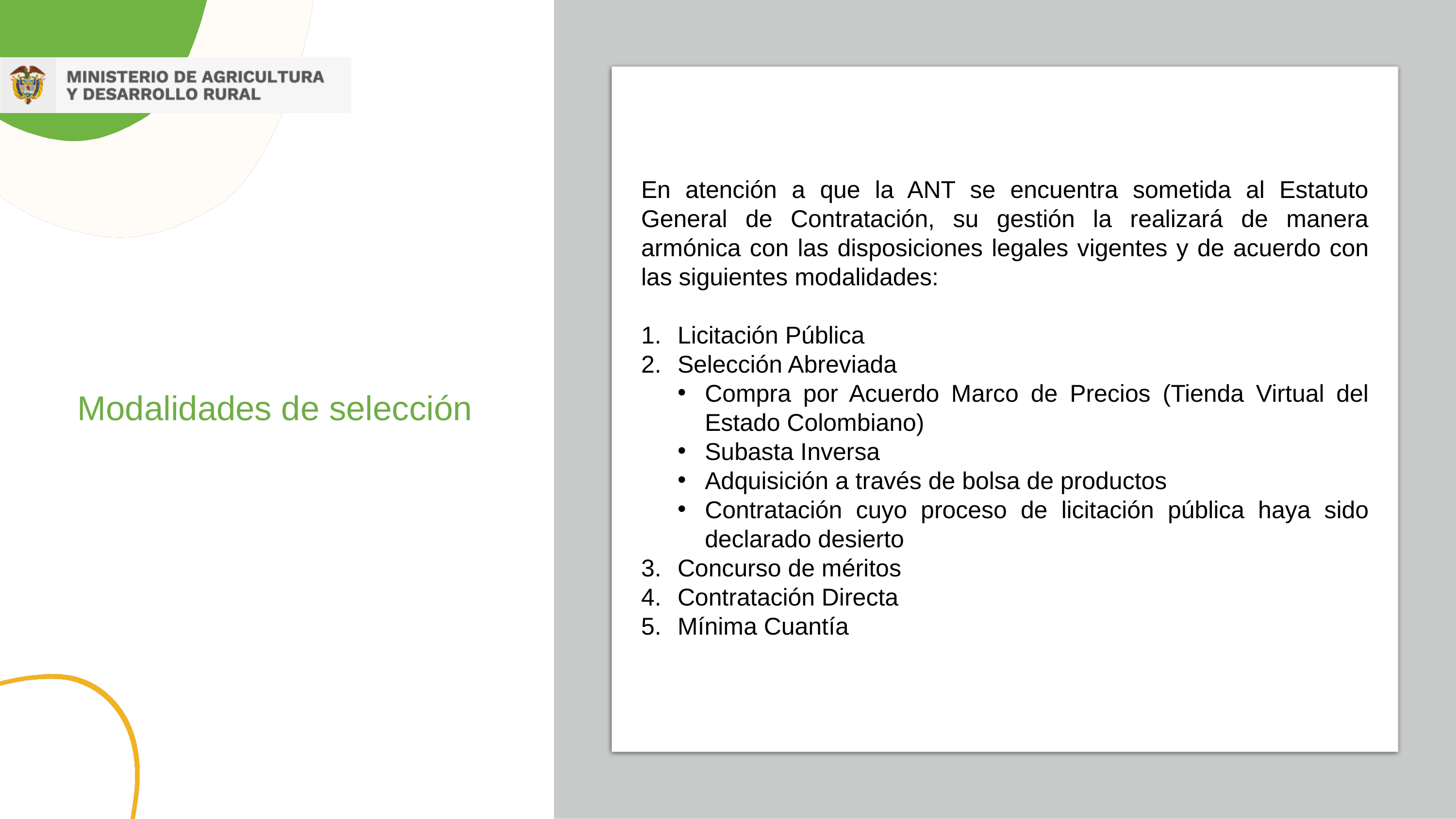

En atención a que la ANT se encuentra sometida al Estatuto General de Contratación, su gestión la realizará de manera armónica con las disposiciones legales vigentes y de acuerdo con las siguientes modalidades:

Licitación Pública
Selección Abreviada
Compra por Acuerdo Marco de Precios (Tienda Virtual del Estado Colombiano)
Subasta Inversa
Adquisición a través de bolsa de productos
Contratación cuyo proceso de licitación pública haya sido declarado desierto
Concurso de méritos
Contratación Directa
Mínima Cuantía
Modalidades de selección